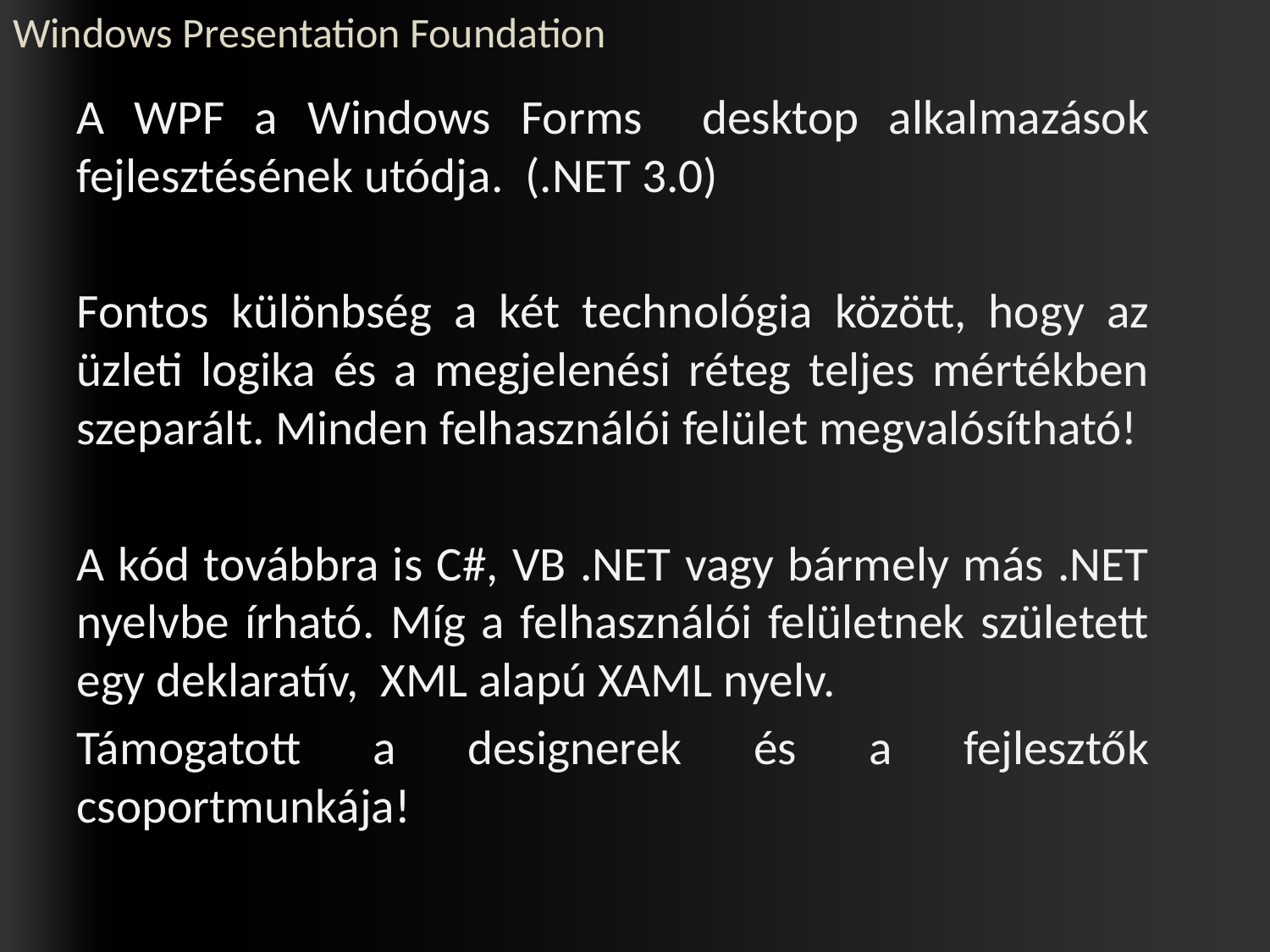

# Windows Presentation Foundation
	A WPF a Windows Forms  desktop alkalmazások fejlesztésének utódja.  (.NET 3.0)

	Fontos különbség a két technológia között, hogy az üzleti logika és a megjelenési réteg teljes mértékben szeparált. Minden felhasználói felület megvalósítható!

	A kód továbbra is C#, VB .NET vagy bármely más .NET nyelvbe írható. Míg a felhasználói felületnek született egy deklaratív,  XML alapú XAML nyelv.
	Támogatott a designerek és a fejlesztők csoportmunkája!